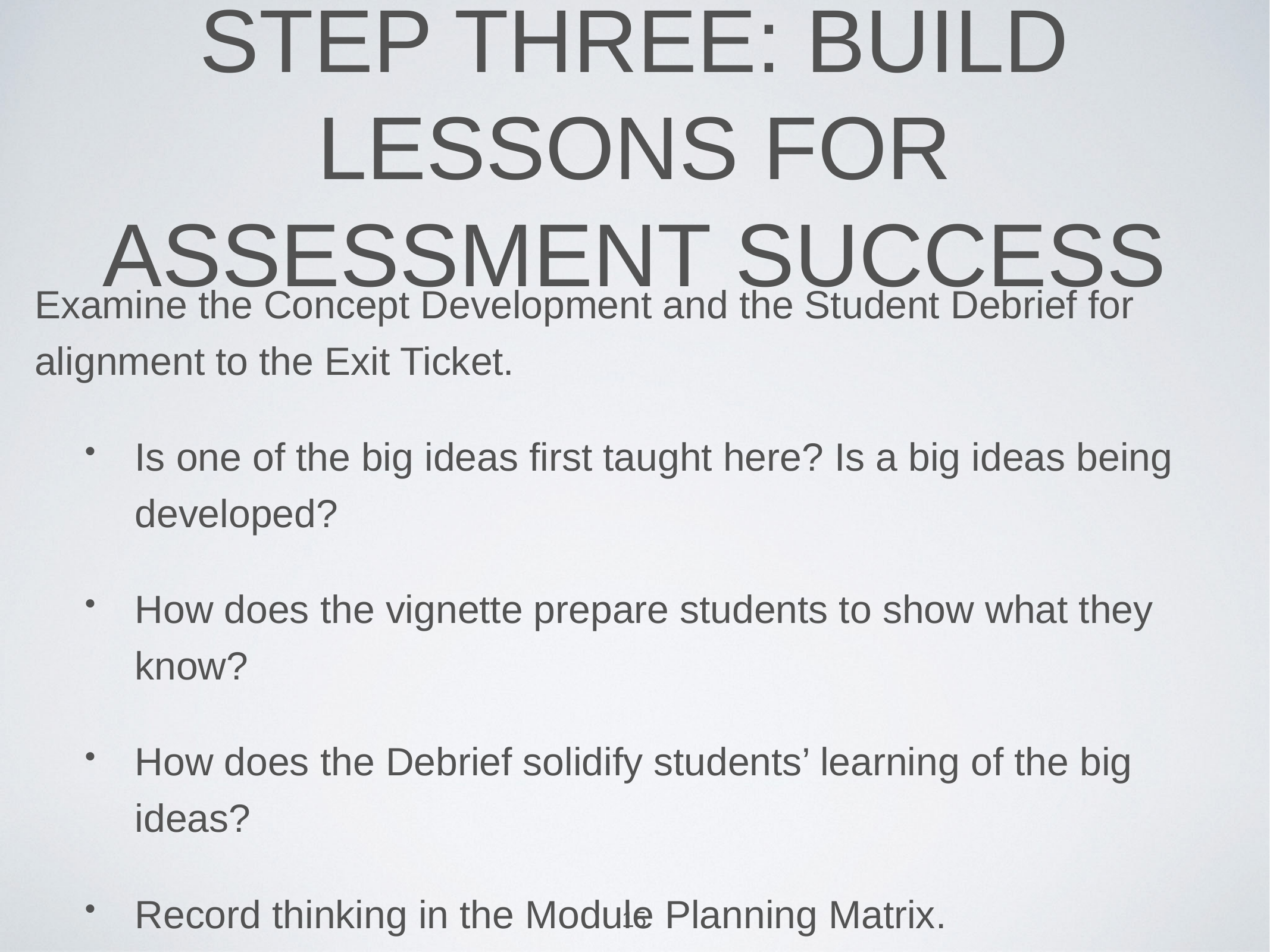

# Step three: build lessons for assessment success
Examine the Concept Development and the Student Debrief for alignment to the Exit Ticket.
Is one of the big ideas first taught here? Is a big ideas being developed?
How does the vignette prepare students to show what they know?
How does the Debrief solidify students’ learning of the big ideas?
Record thinking in the Module Planning Matrix.
15